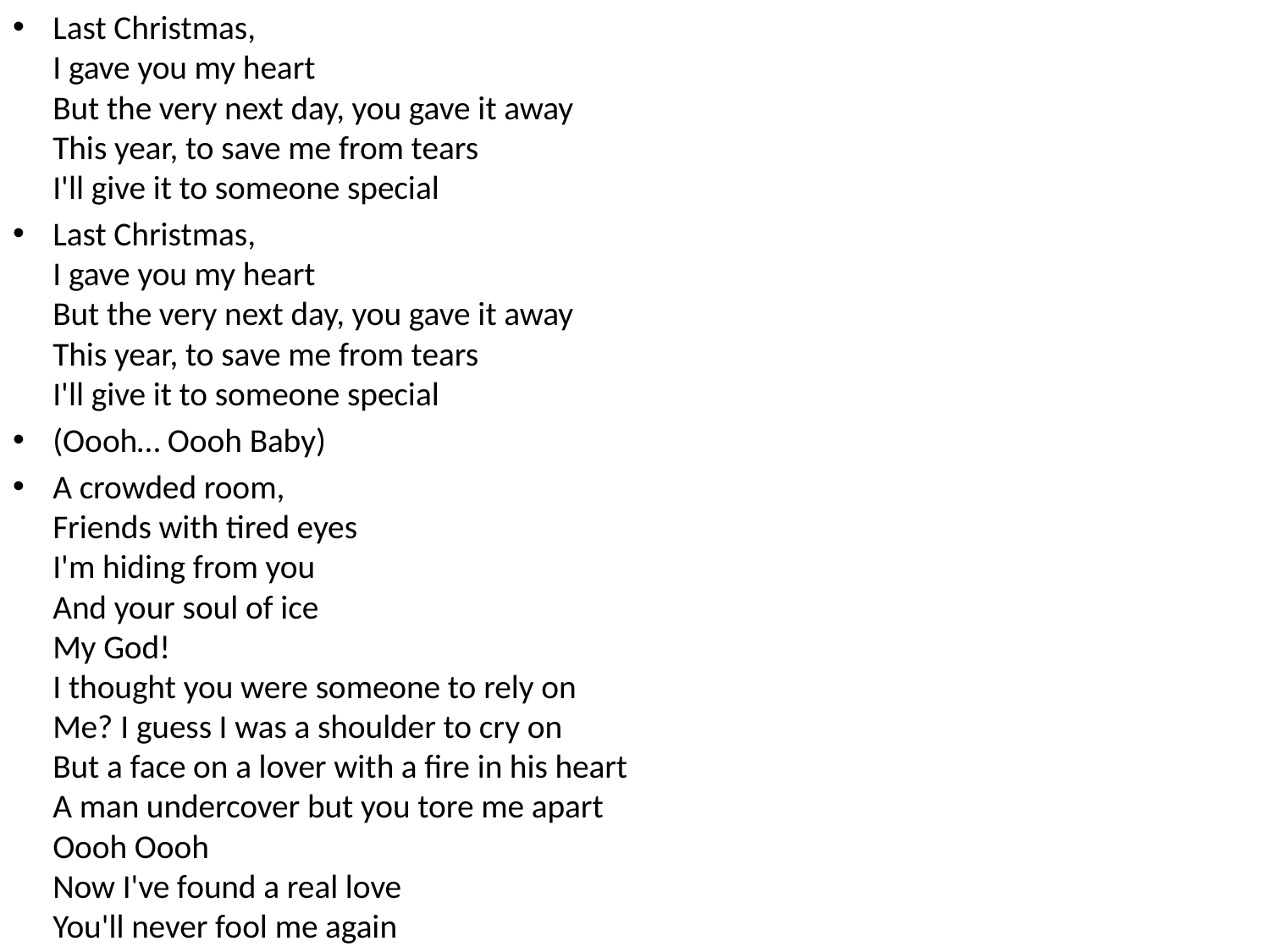

Last Christmas,
I gave you my heart
But the very next day, you gave it away
This year, to save me from tears
I'll give it to someone special
Last Christmas,
I gave you my heart
But the very next day, you gave it away
This year, to save me from tears
I'll give it to someone special
(Oooh… Oooh Baby)
A crowded room,
Friends with tired eyes
I'm hiding from you
And your soul of ice
My God!
I thought you were someone to rely on
Me? I guess I was a shoulder to cry on
But a face on a lover with a fire in his heart
A man undercover but you tore me apart
Oooh Oooh
Now I've found a real love
You'll never fool me again

#